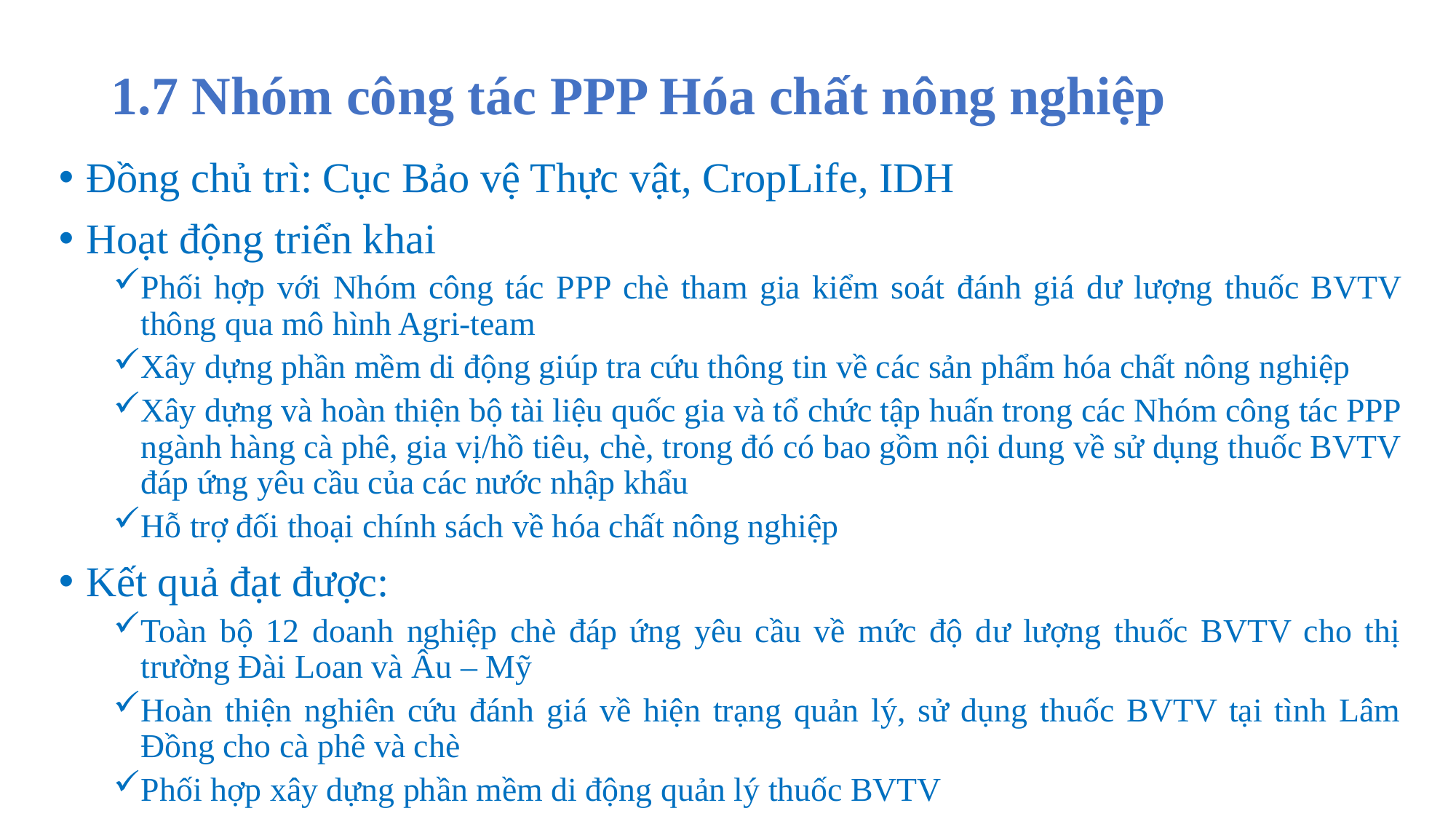

# 1.7 Nhóm công tác PPP Hóa chất nông nghiệp
Đồng chủ trì: Cục Bảo vệ Thực vật, CropLife, IDH
Hoạt động triển khai
Phối hợp với Nhóm công tác PPP chè tham gia kiểm soát đánh giá dư lượng thuốc BVTV thông qua mô hình Agri-team
Xây dựng phần mềm di động giúp tra cứu thông tin về các sản phẩm hóa chất nông nghiệp
Xây dựng và hoàn thiện bộ tài liệu quốc gia và tổ chức tập huấn trong các Nhóm công tác PPP ngành hàng cà phê, gia vị/hồ tiêu, chè, trong đó có bao gồm nội dung về sử dụng thuốc BVTV đáp ứng yêu cầu của các nước nhập khẩu
Hỗ trợ đối thoại chính sách về hóa chất nông nghiệp
Kết quả đạt được:
Toàn bộ 12 doanh nghiệp chè đáp ứng yêu cầu về mức độ dư lượng thuốc BVTV cho thị trường Đài Loan và Âu – Mỹ
Hoàn thiện nghiên cứu đánh giá về hiện trạng quản lý, sử dụng thuốc BVTV tại tình Lâm Đồng cho cà phê và chè
Phối hợp xây dựng phần mềm di động quản lý thuốc BVTV